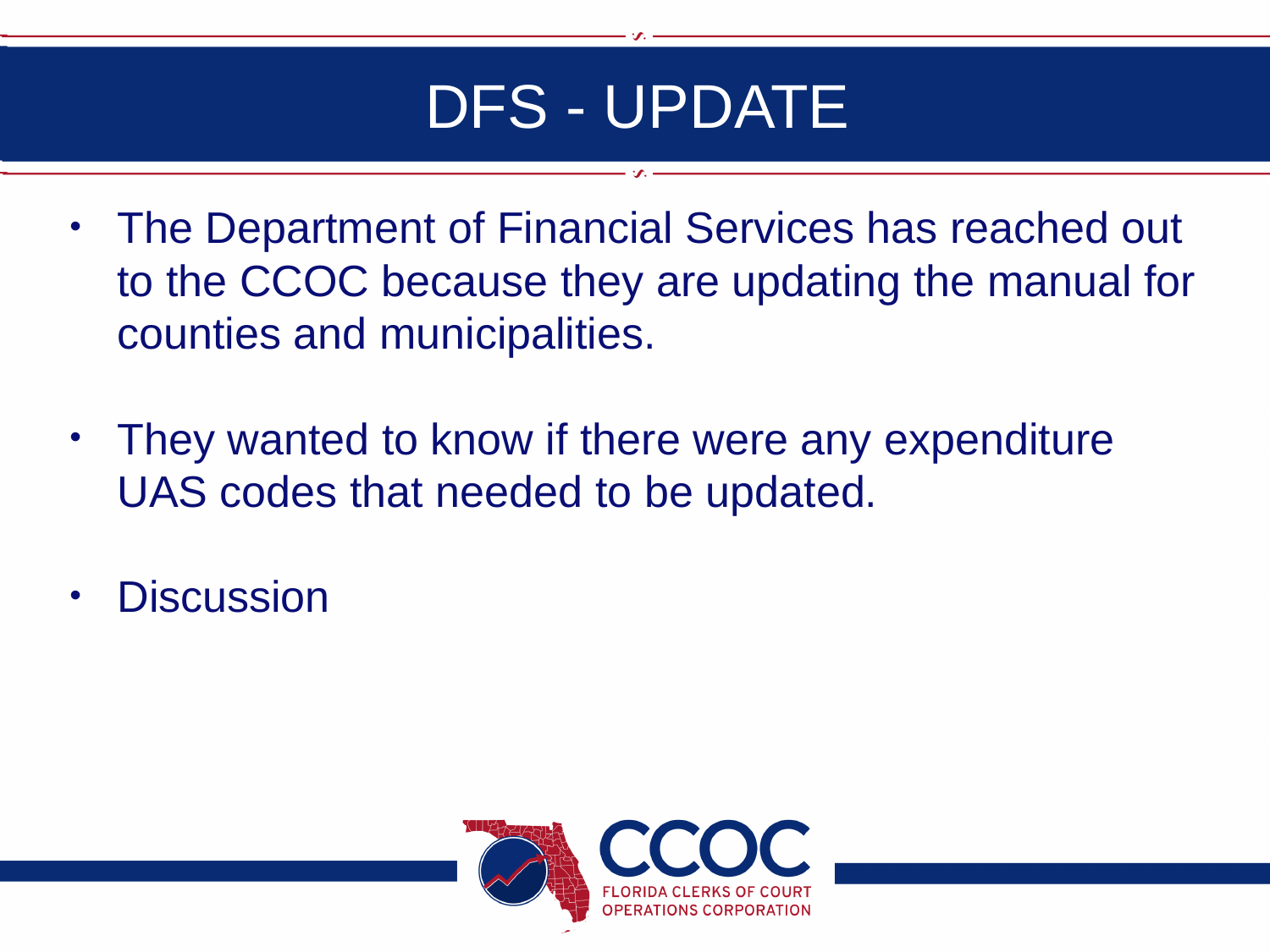

# DFS - UPDATE
The Department of Financial Services has reached out to the CCOC because they are updating the manual for counties and municipalities.
They wanted to know if there were any expenditure UAS codes that needed to be updated.
Discussion